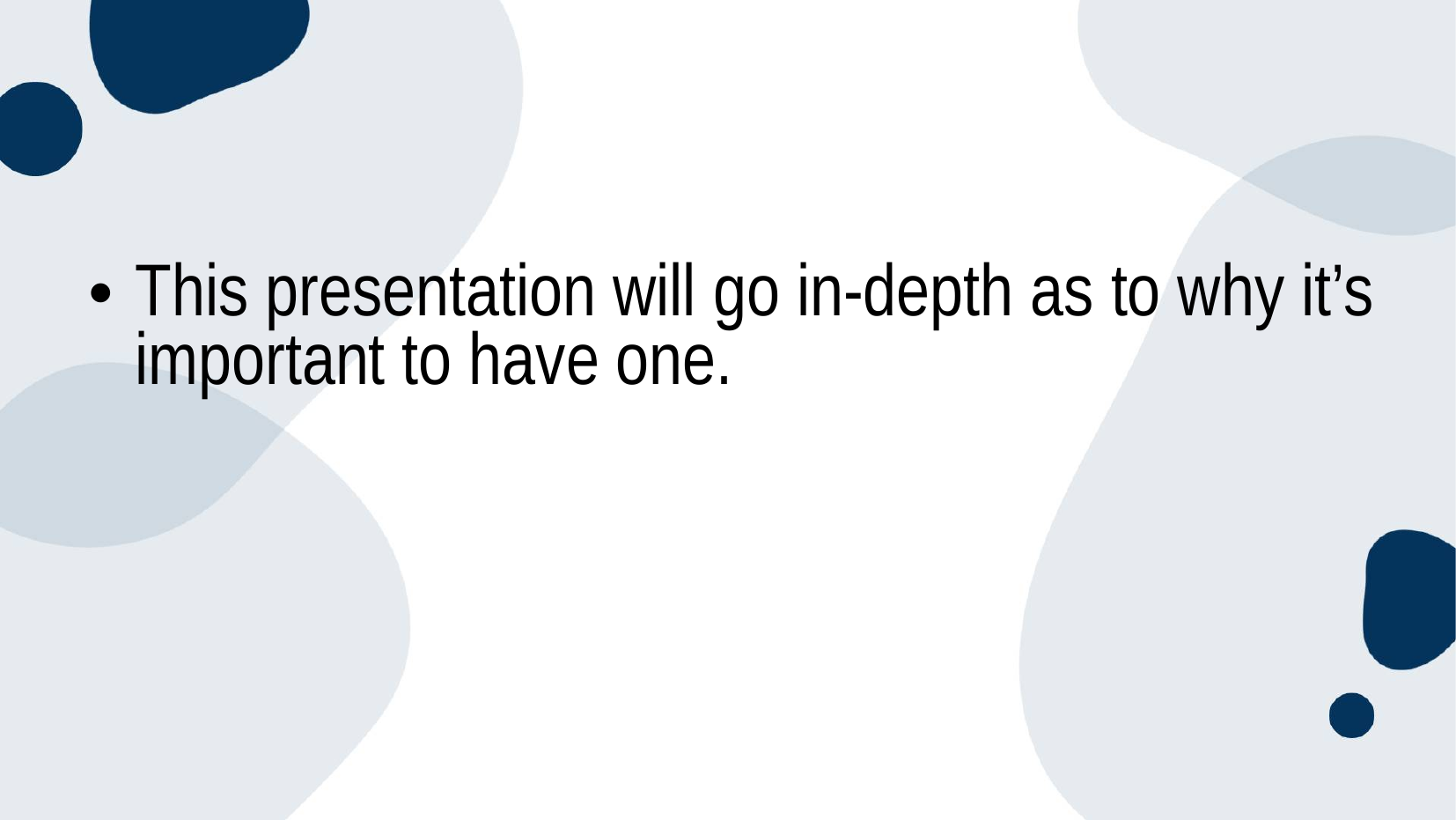

#
This presentation will go in-depth as to why it’s important to have one.